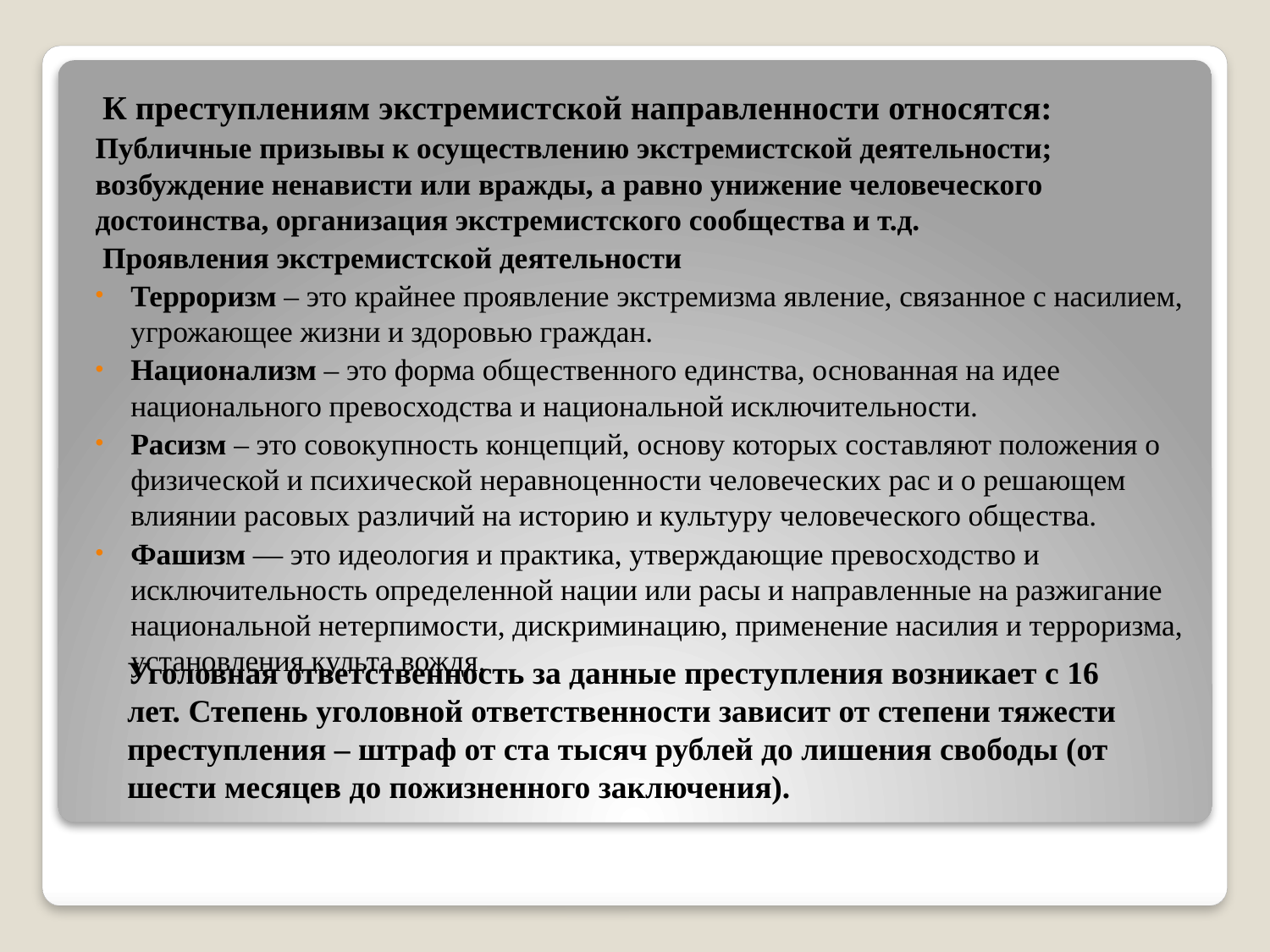

К преступлениям экстремистской направленности относятся:
Публичные призывы к осуществлению экстремистской деятельности; возбуждение ненависти или вражды, а равно унижение человеческого достоинства, организация экстремистского сообщества и т.д.
 Проявления экстремистской деятельности
Терроризм – это крайнее проявление экстремизма явление, связанное с насилием, угрожающее жизни и здоровью граждан.
Национализм – это форма общественного единства, основанная на идее национального превосходства и национальной исключительности.
Расизм – это совокупность концепций, основу которых составляют положения о физической и психической неравноценности человеческих рас и о решающем влиянии расовых различий на историю и культуру человеческого общества.
Фашизм — это идеология и практика, утверждающие превосходство и исключительность определенной нации или расы и направленные на разжигание национальной нетерпимости, дискриминацию, применение насилия и терроризма, установления культа вождя.

Уголовная ответственность за данные преступления возникает с 16 лет. Степень уголовной ответственности зависит от степени тяжести преступления – штраф от ста тысяч рублей до лишения свободы (от шести месяцев до пожизненного заключения).